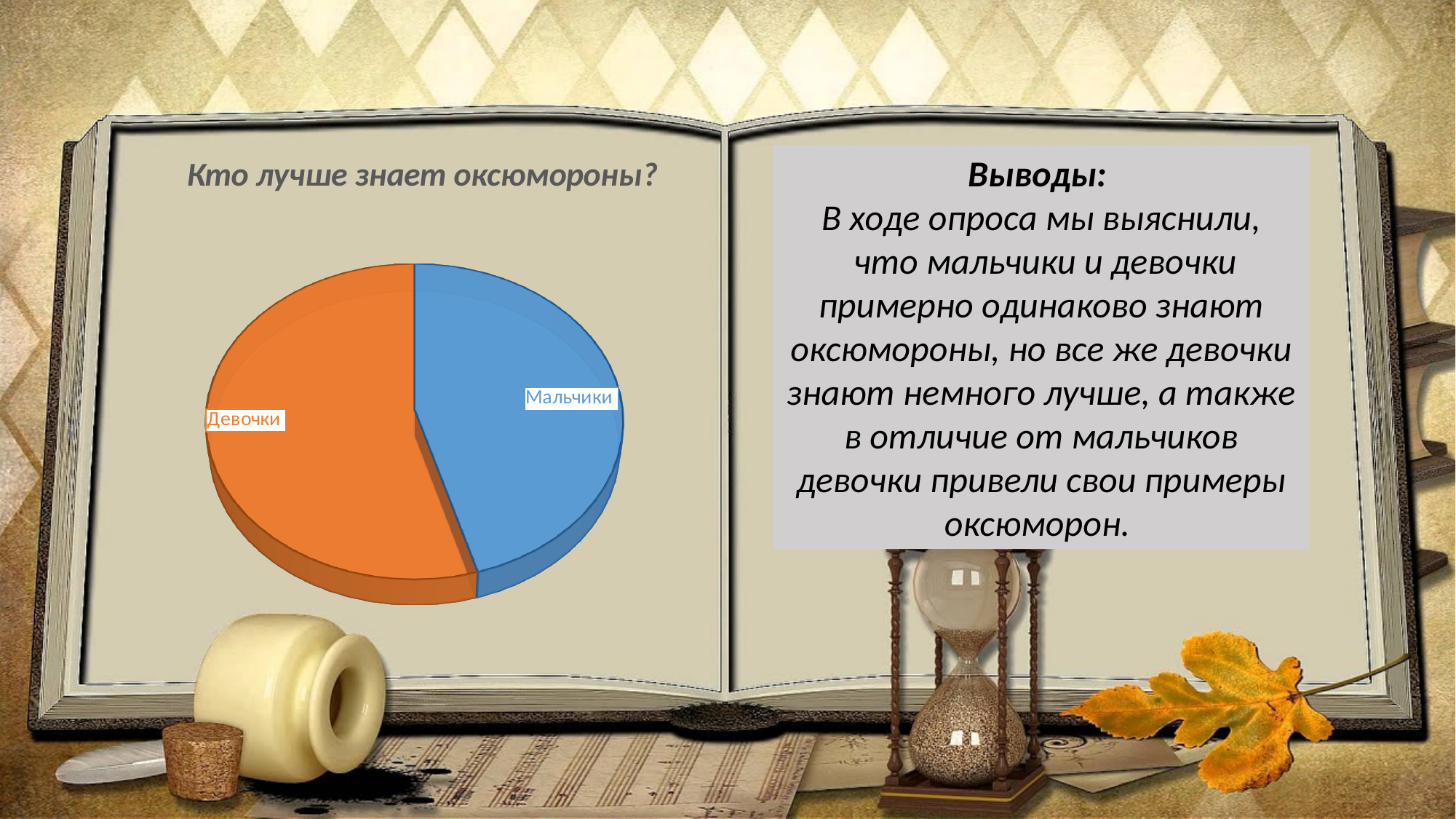

[unsupported chart]

Выводы:
В ходе опроса мы выяснили,
 что мальчики и девочки примерно одинаково знают оксюмороны, но все же девочки знают немного лучше, а также в отличие от мальчиков девочки привели свои примеры оксюморон.